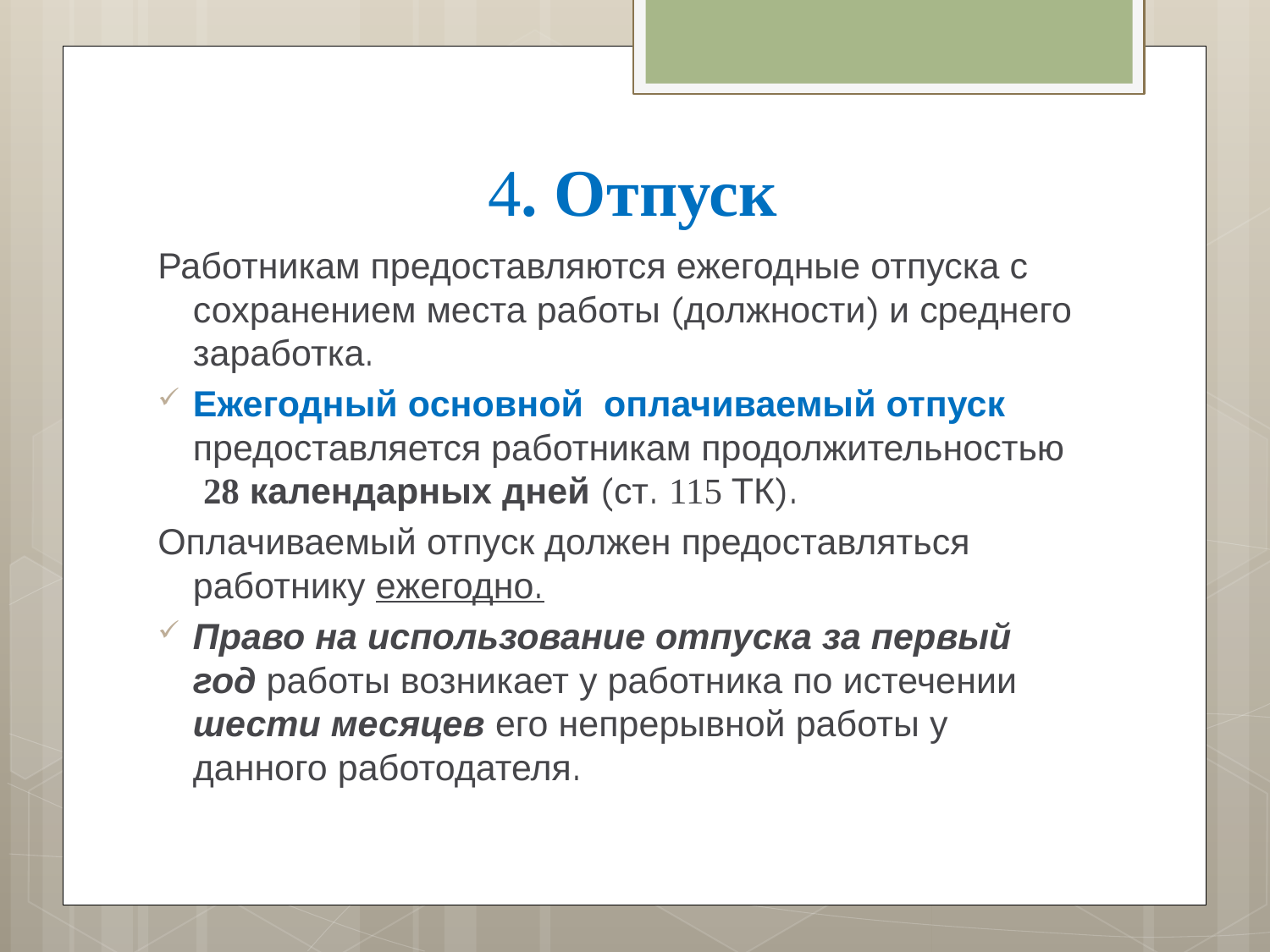

# 4. Отпуск
Работникам предоставляются ежегодные отпуска с сохранением места работы (должности) и среднего заработка.
Ежегодный основной  оплачиваемый отпуск предоставляется работникам продолжительностью  28 календарных дней (ст. 115 ТК).
Оплачиваемый отпуск должен предоставляться работнику ежегодно.
Право на использование отпуска за первый год работы возникает у работника по истечении шести месяцев его непрерывной работы у данного работодателя.